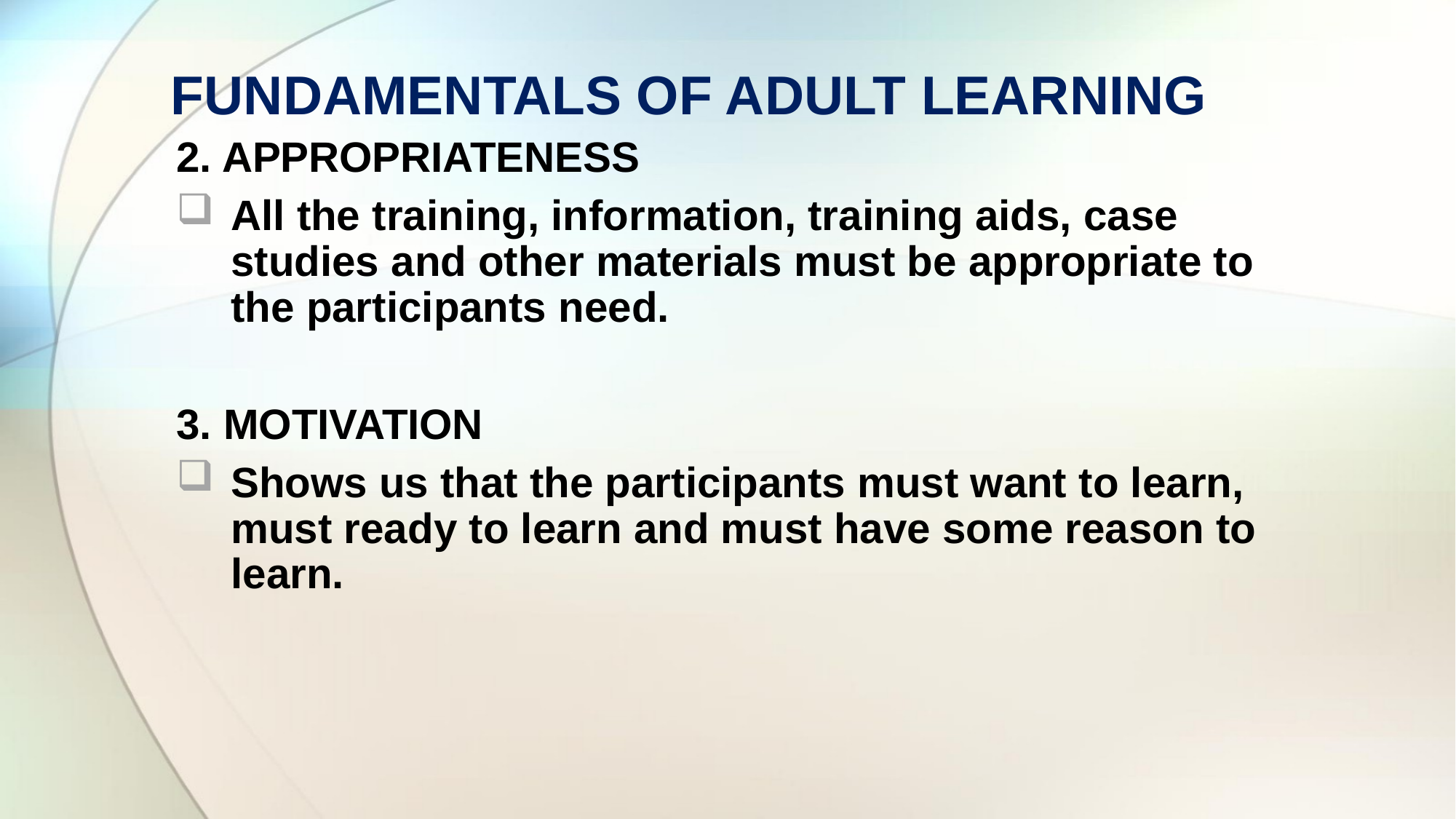

# FUNDAMENTALS OF ADULT LEARNING
2. APPROPRIATENESS
All the training, information, training aids, case studies and other materials must be appropriate to the participants need.

3. MOTIVATION
Shows us that the participants must want to learn, must ready to learn and must have some reason to learn.